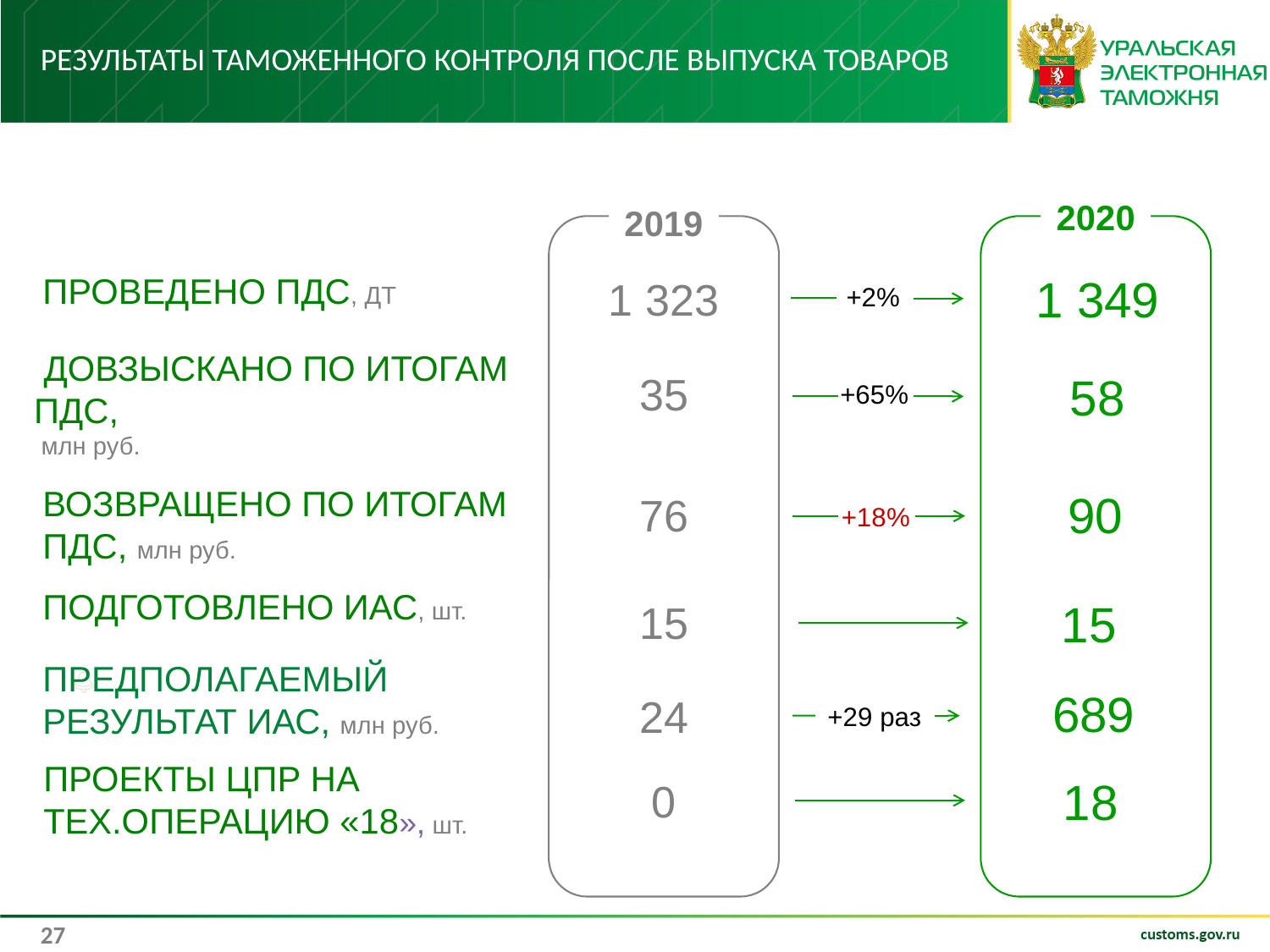

# РЕЗУЛЬТАТЫ ТАМОЖЕННОГО КОНТРОЛЯ после ВЫПУСКА ТОВАРОВ

2020
2019

ПРОВЕДЕНО ПДС, ДТ
1 349
+2%
1 323
 ДОВЗЫСКАНО ПО ИТОГАМ ПДС,
 млн руб.
+65%
58
35
ВОЗВРАЩЕНО ПО ИТОГАМ ПДС, млн руб.
90
76
+18%
15
15
ПОДГОТОВЛЕНО ИАС, шт.

ПРЕДПОЛАГАЕМЫЙ РЕЗУЛЬТАТ ИАС, млн руб.

689
24
+29 раз

ПРОЕКТЫ ЦПР НА ТЕХ.ОПЕРАЦИЮ «18», шт.
0
18

27